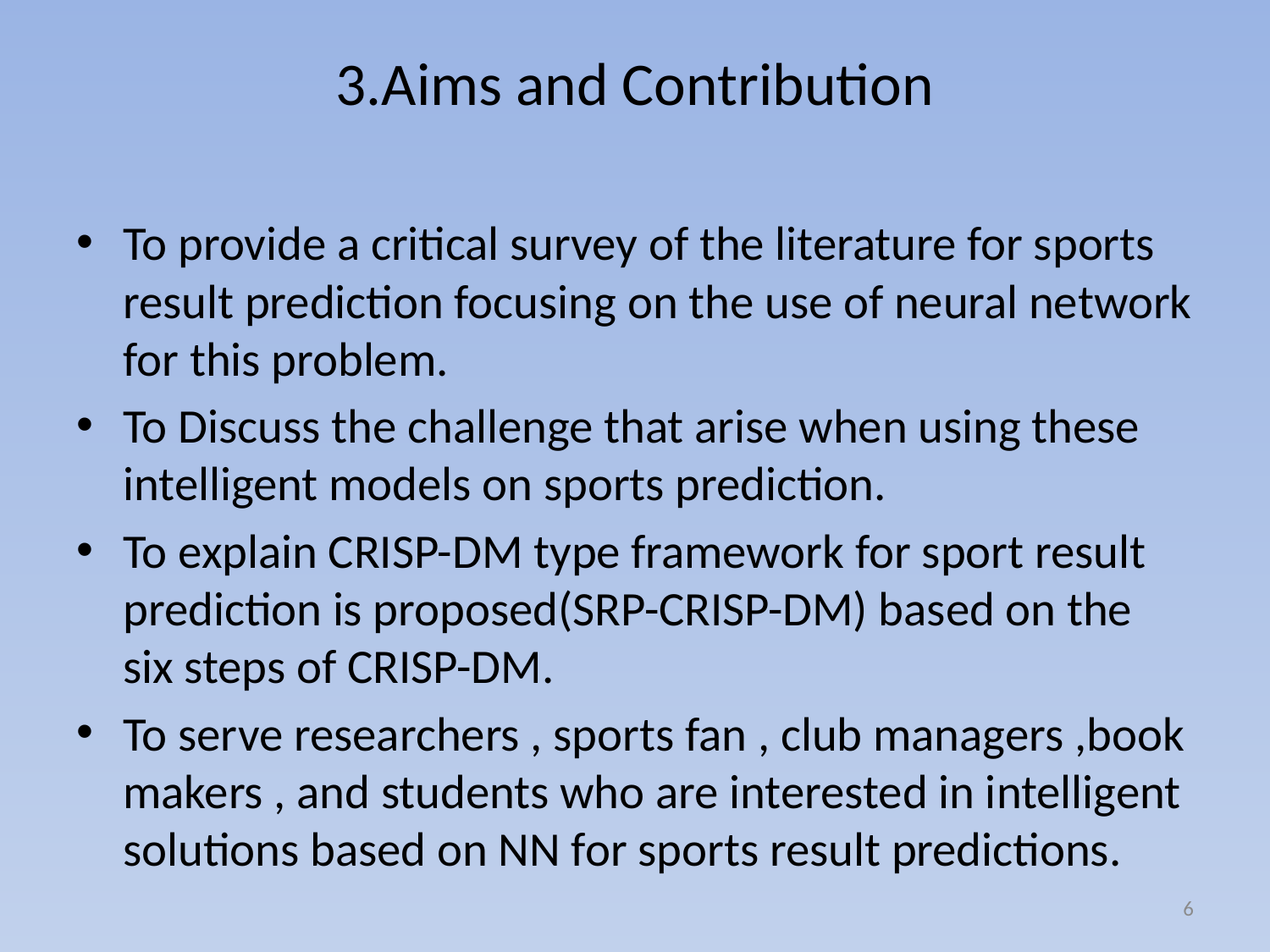

# 3.Aims and Contribution
To provide a critical survey of the literature for sports result prediction focusing on the use of neural network for this problem.
To Discuss the challenge that arise when using these intelligent models on sports prediction.
To explain CRISP-DM type framework for sport result prediction is proposed(SRP-CRISP-DM) based on the six steps of CRISP-DM.
To serve researchers , sports fan , club managers ,book makers , and students who are interested in intelligent solutions based on NN for sports result predictions.

6